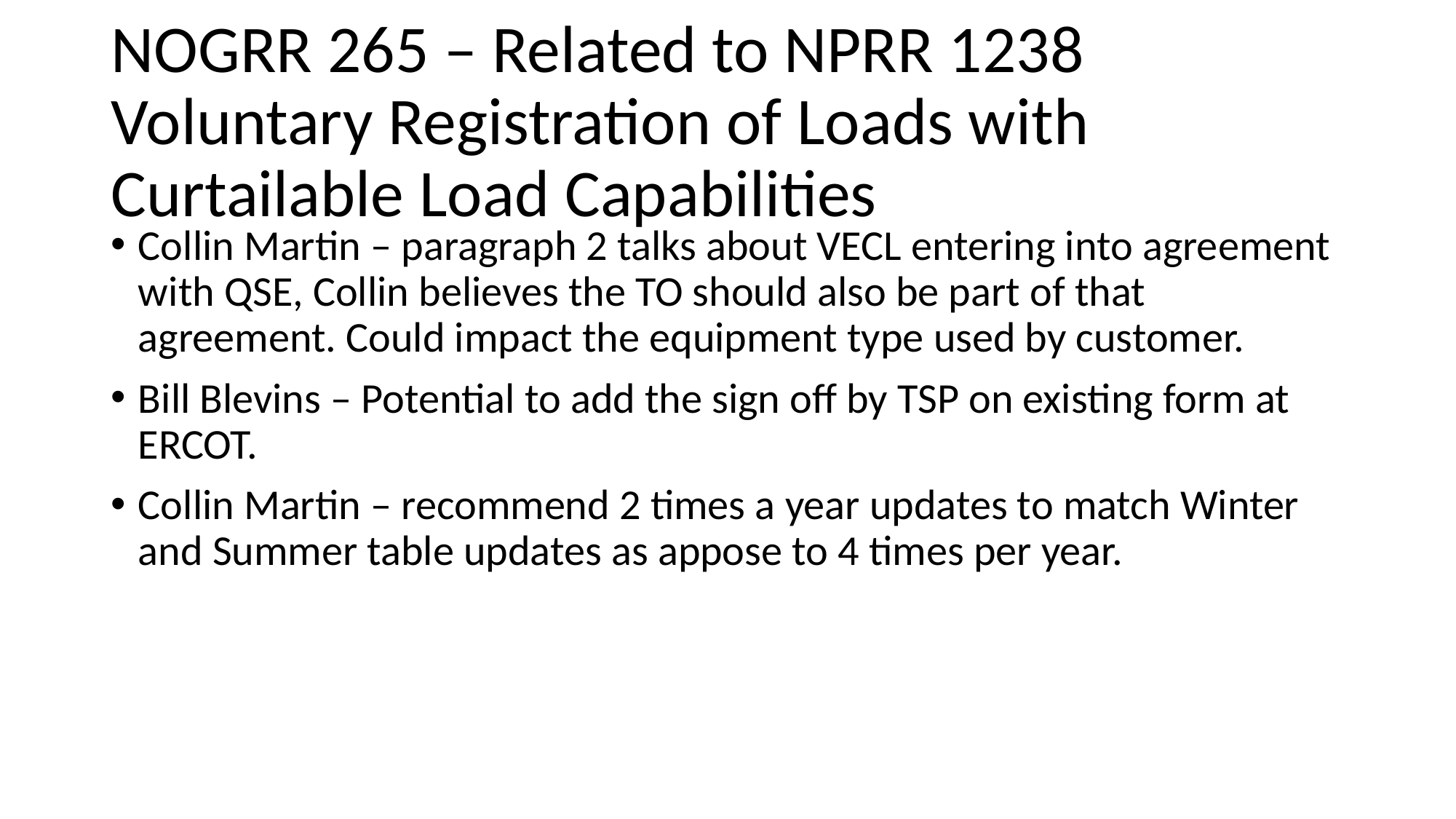

# NOGRR 265 – Related to NPRR 1238 Voluntary Registration of Loads with Curtailable Load Capabilities
Collin Martin – paragraph 2 talks about VECL entering into agreement with QSE, Collin believes the TO should also be part of that agreement. Could impact the equipment type used by customer.
Bill Blevins – Potential to add the sign off by TSP on existing form at ERCOT.
Collin Martin – recommend 2 times a year updates to match Winter and Summer table updates as appose to 4 times per year.